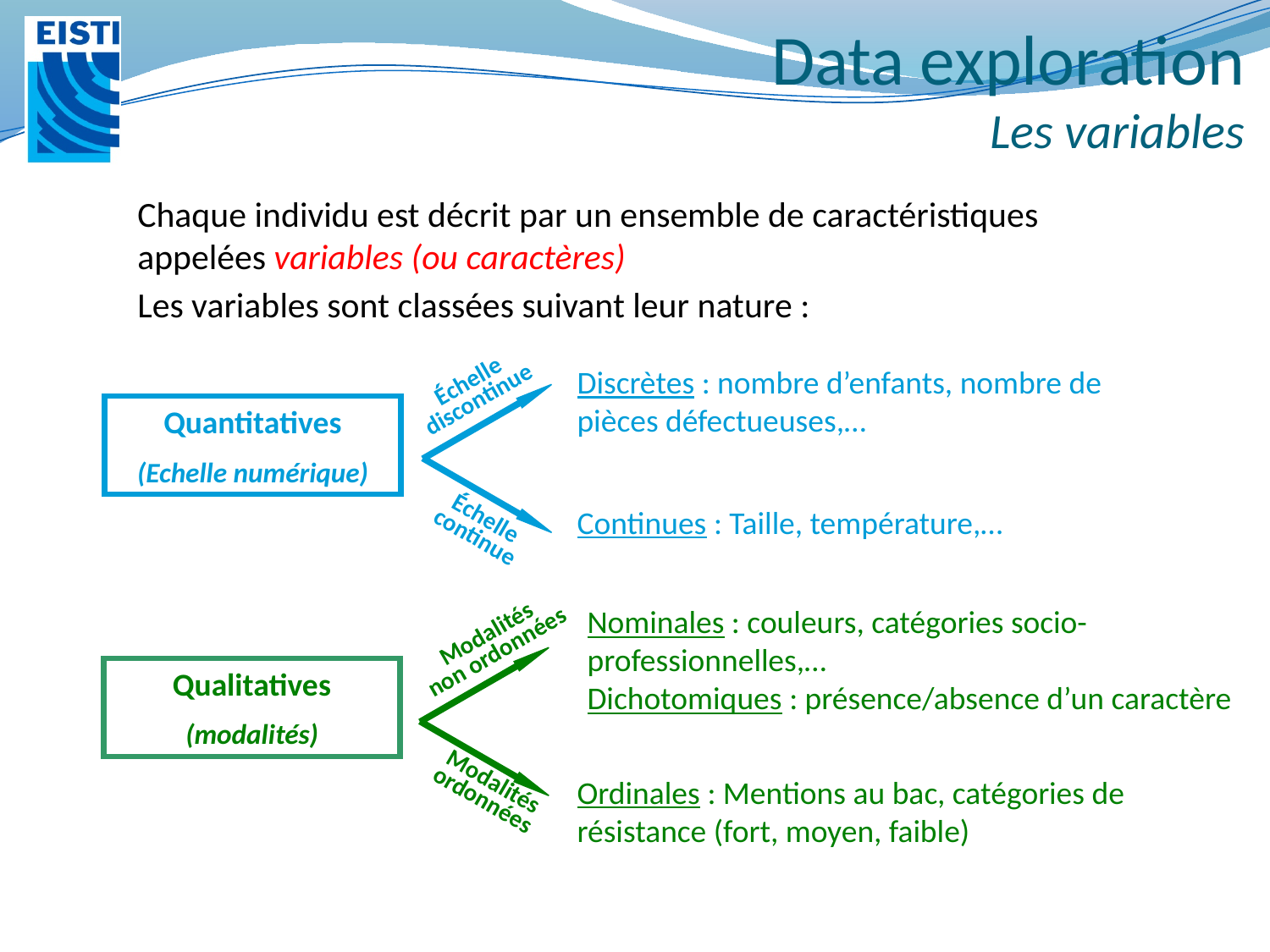

# Data exploration Les variables
Chaque individu est décrit par un ensemble de caractéristiques appelées variables (ou caractères)
Les variables sont classées suivant leur nature :
Discrètes : nombre d’enfants, nombre de pièces défectueuses,…
Échelle
discontinue
Quantitatives
(Echelle numérique)

Continues : Taille, température,…
Échelle
continue
Nominales : couleurs, catégories socio-professionnelles,…
Dichotomiques : présence/absence d’un caractère
Modalités
non ordonnées
Qualitatives
(modalités)

Ordinales : Mentions au bac, catégories de résistance (fort, moyen, faible)
Modalités
ordonnées